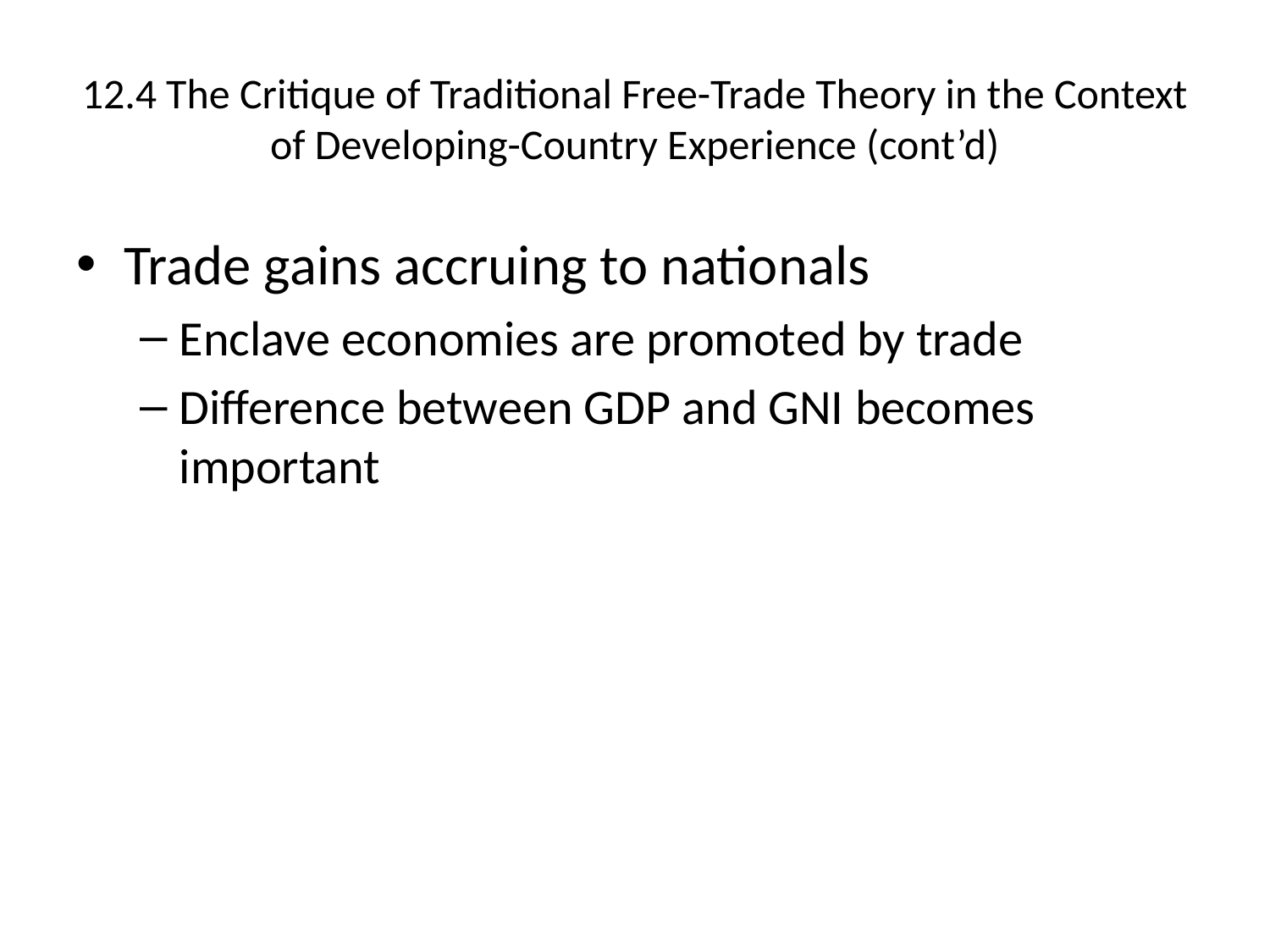

12.4 The Critique of Traditional Free-Trade Theory in the Context of Developing-Country Experience (cont’d)
Trade gains accruing to nationals
Enclave economies are promoted by trade
Difference between GDP and GNI becomes important